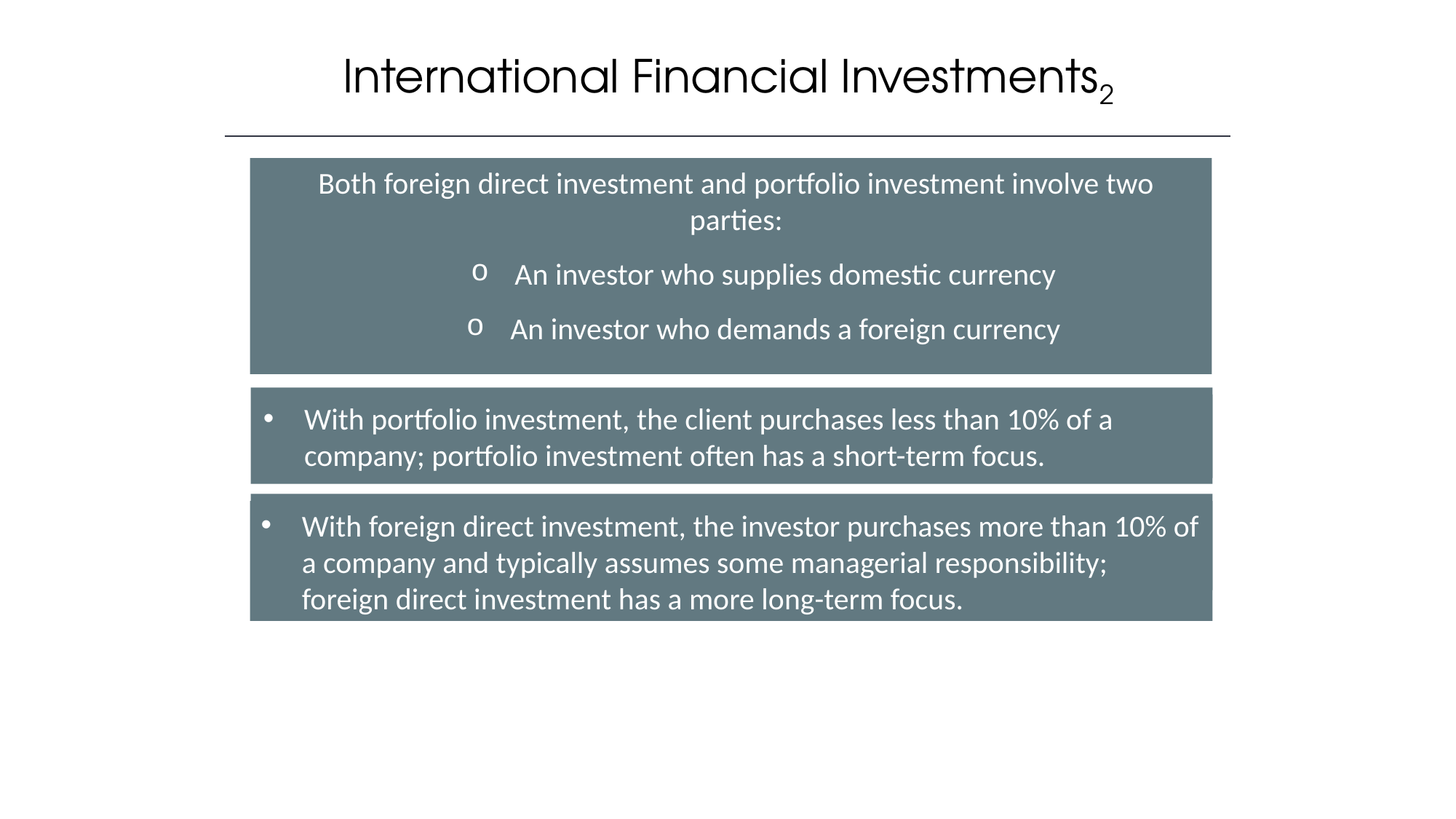

International Financial Investments2
Both foreign direct investment and portfolio investment involve two parties:
An investor who supplies domestic currency
An investor who demands a foreign currency

With portfolio investment, the client purchases less than 10% of a company; portfolio investment often has a short-term focus.

With foreign direct investment, the investor purchases more than 10% of a company and typically assumes some managerial responsibility; foreign direct investment has a more long-term focus.